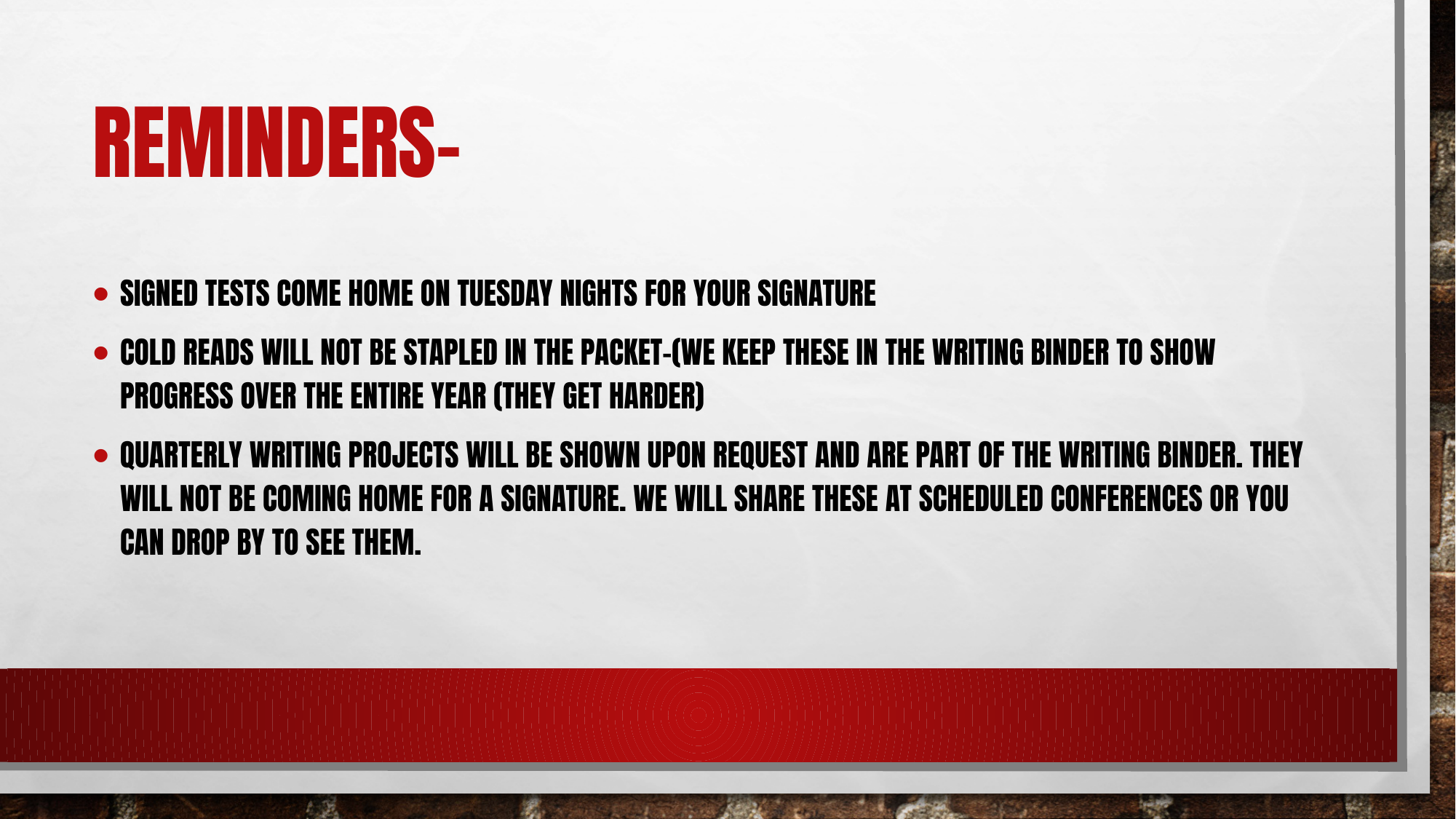

# REMINDERs-
Signed tests come home on Tuesday nights for your signature
Cold Reads will not be stapled in the packet-(we keep these in the writing binder to show progress over the entire year (they get harder)
Quarterly writing projects will be shown upon request and are part of the writing binder. They will not be coming home for a signature. We will share these at scheduled conferences or you can drop by to see them.